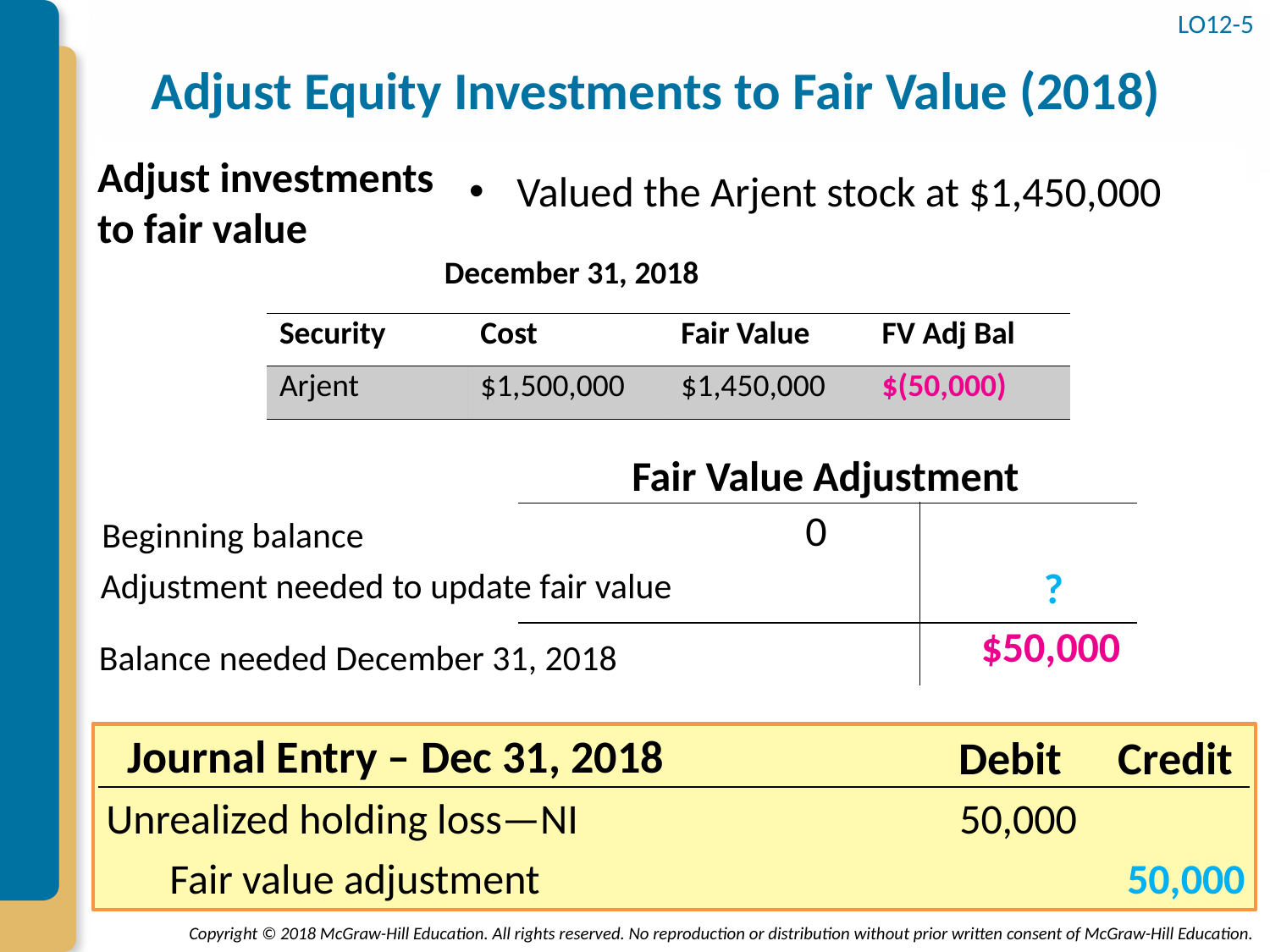

LO12-5
# Adjust Equity Investments to Fair Value (2018)
Adjust investments to fair value
Valued the Arjent stock at $1,450,000
December 31, 2018
| Security | Cost | Fair Value | FV Adj Bal |
| --- | --- | --- | --- |
| Arjent | $1,500,000 | $1,450,000 | $(50,000) |
Fair Value Adjustment
0
Beginning balance
?
Adjustment needed to update fair value
$50,000
Balance needed December 31, 2018
Journal Entry – Dec 31, 2018
Debit
Credit

Unrealized holding loss—NI
50,000
Fair value adjustment
50,000